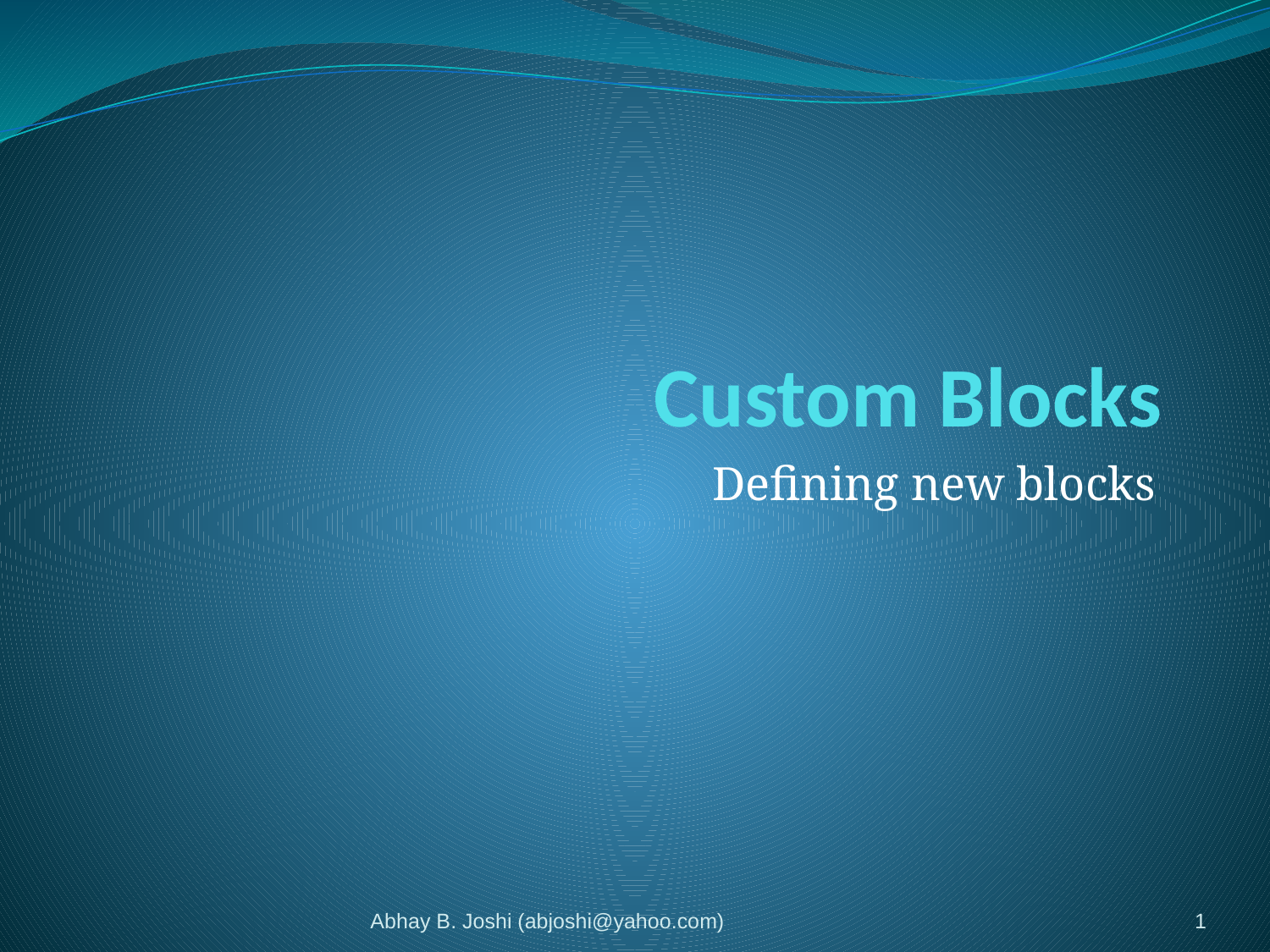

# Custom Blocks
Defining new blocks
Abhay B. Joshi (abjoshi@yahoo.com)
1